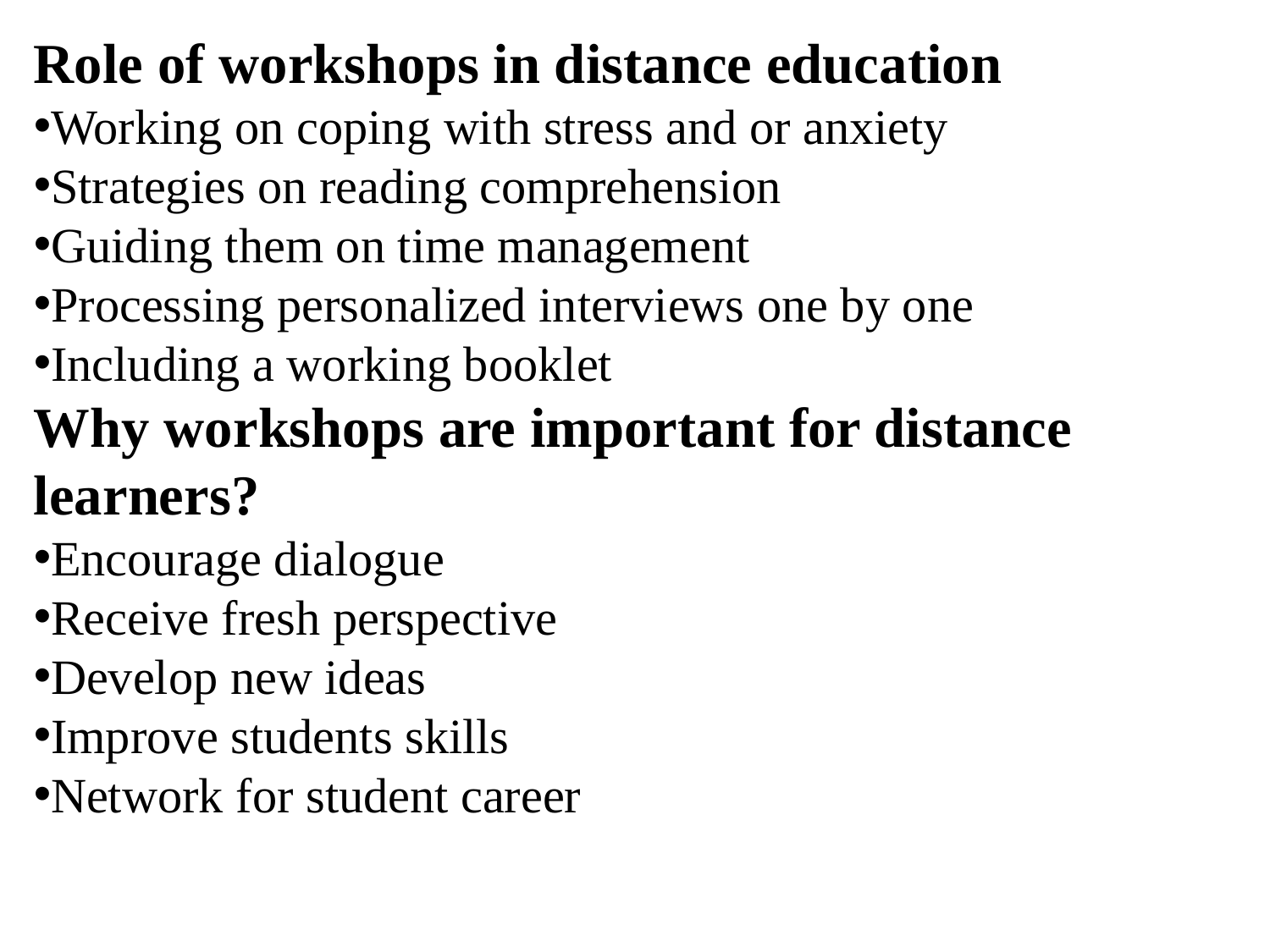

Role of workshops in distance education
Working on coping with stress and or anxiety
Strategies on reading comprehension
Guiding them on time management
Processing personalized interviews one by one
Including a working booklet
Why workshops are important for distance learners?
Encourage dialogue
Receive fresh perspective
Develop new ideas
Improve students skills
Network for student career